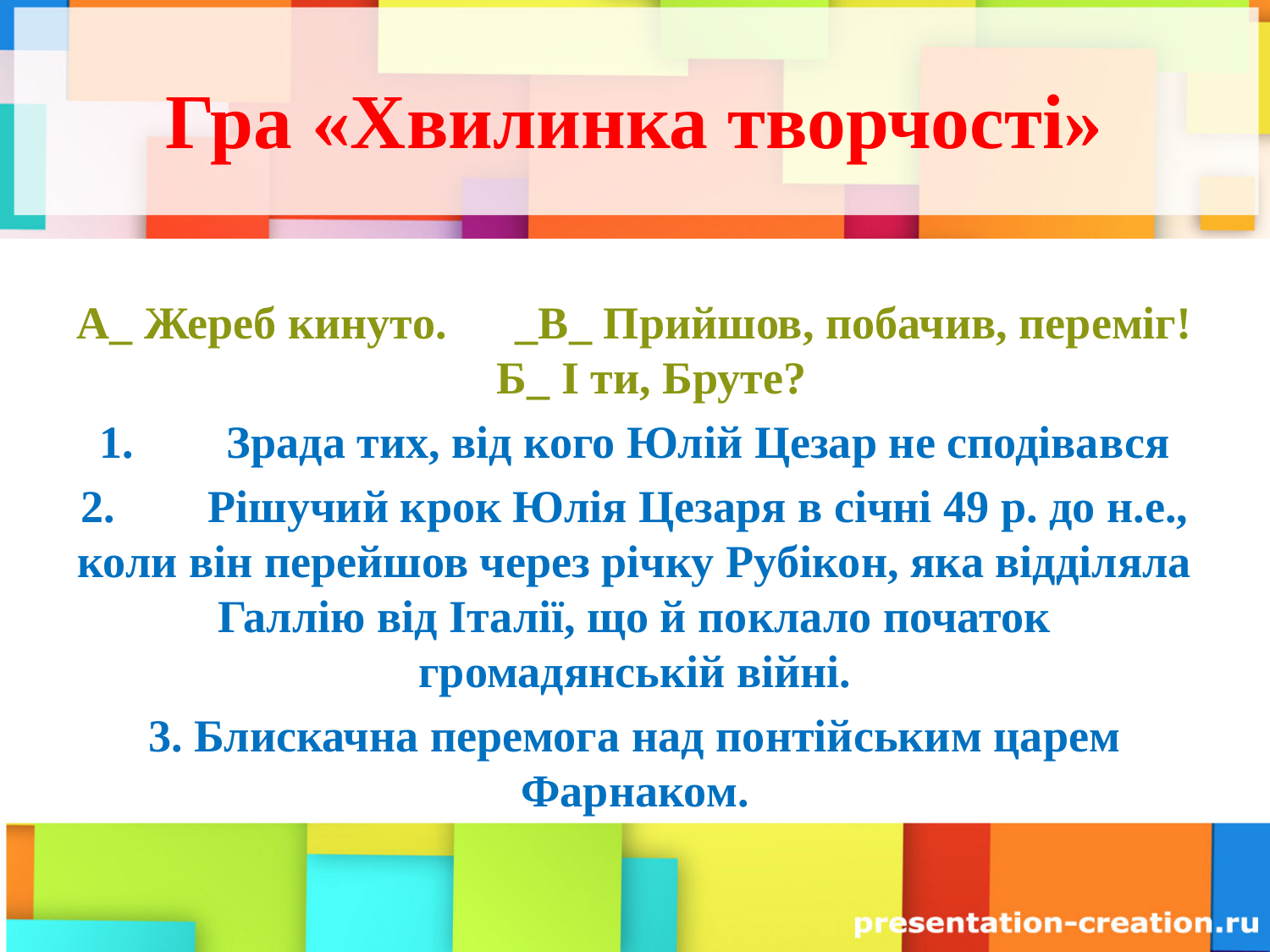

# Гра «Хвилинка творчості»

А_ Жереб кинуто.      _В_ Прийшов, побачив, переміг!    Б_ І ти, Бруте?
1.	Зрада тих, від кого Юлій Цезар не сподівався
2.	Рішучий крок Юлія Цезаря в січні 49 р. до н.е., коли він перейшов через річку Рубікон, яка відділяла Галлію від Італії, що й поклало початок громадянській війні.
3. Блискачна перемога над понтійським царем Фарнаком.